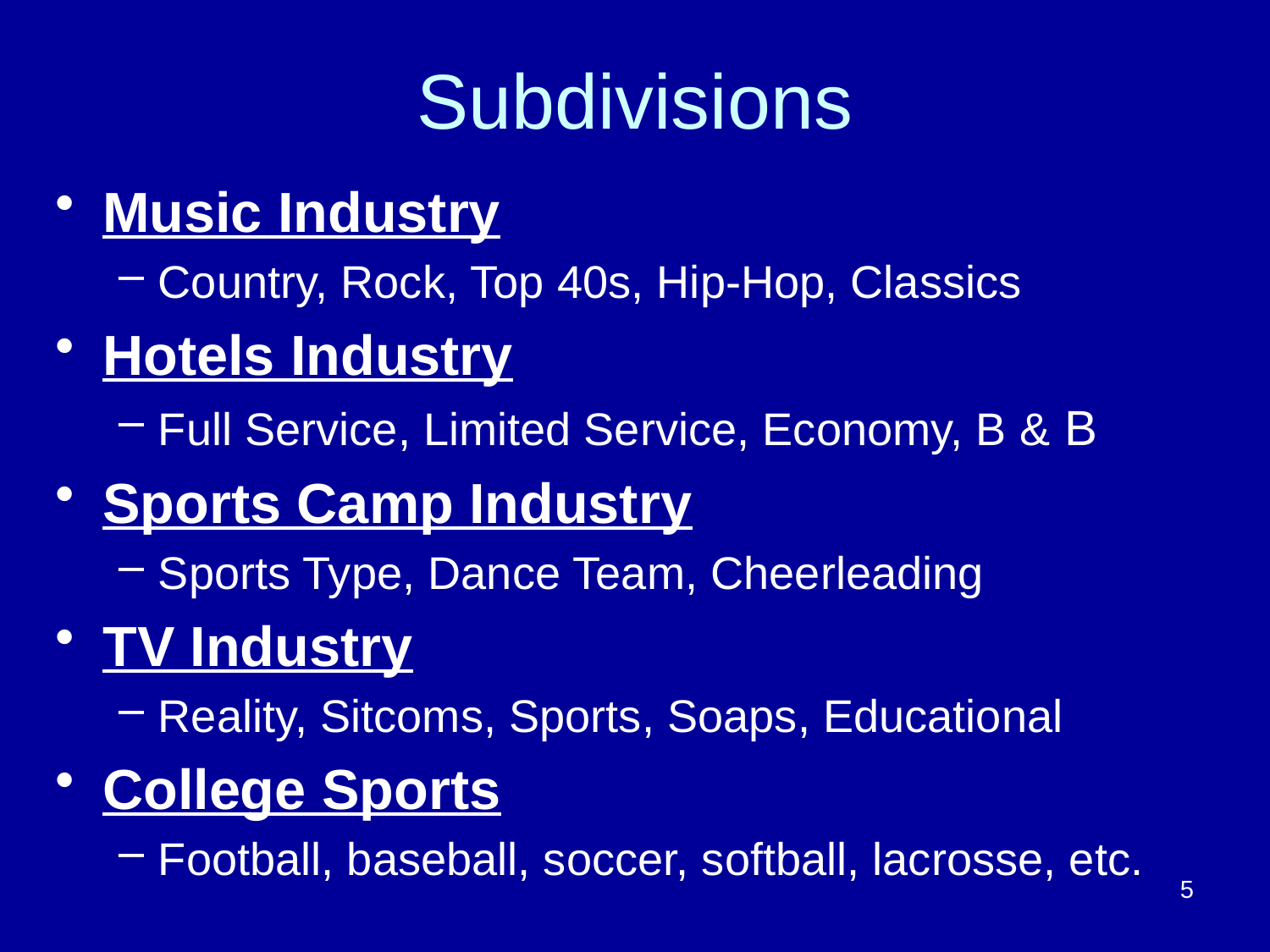

# Subdivisions
Music Industry
Country, Rock, Top 40s, Hip-Hop, Classics
Hotels Industry
Full Service, Limited Service, Economy, B & B
Sports Camp Industry
Sports Type, Dance Team, Cheerleading
TV Industry
Reality, Sitcoms, Sports, Soaps, Educational
College Sports
Football, baseball, soccer, softball, lacrosse, etc.

5